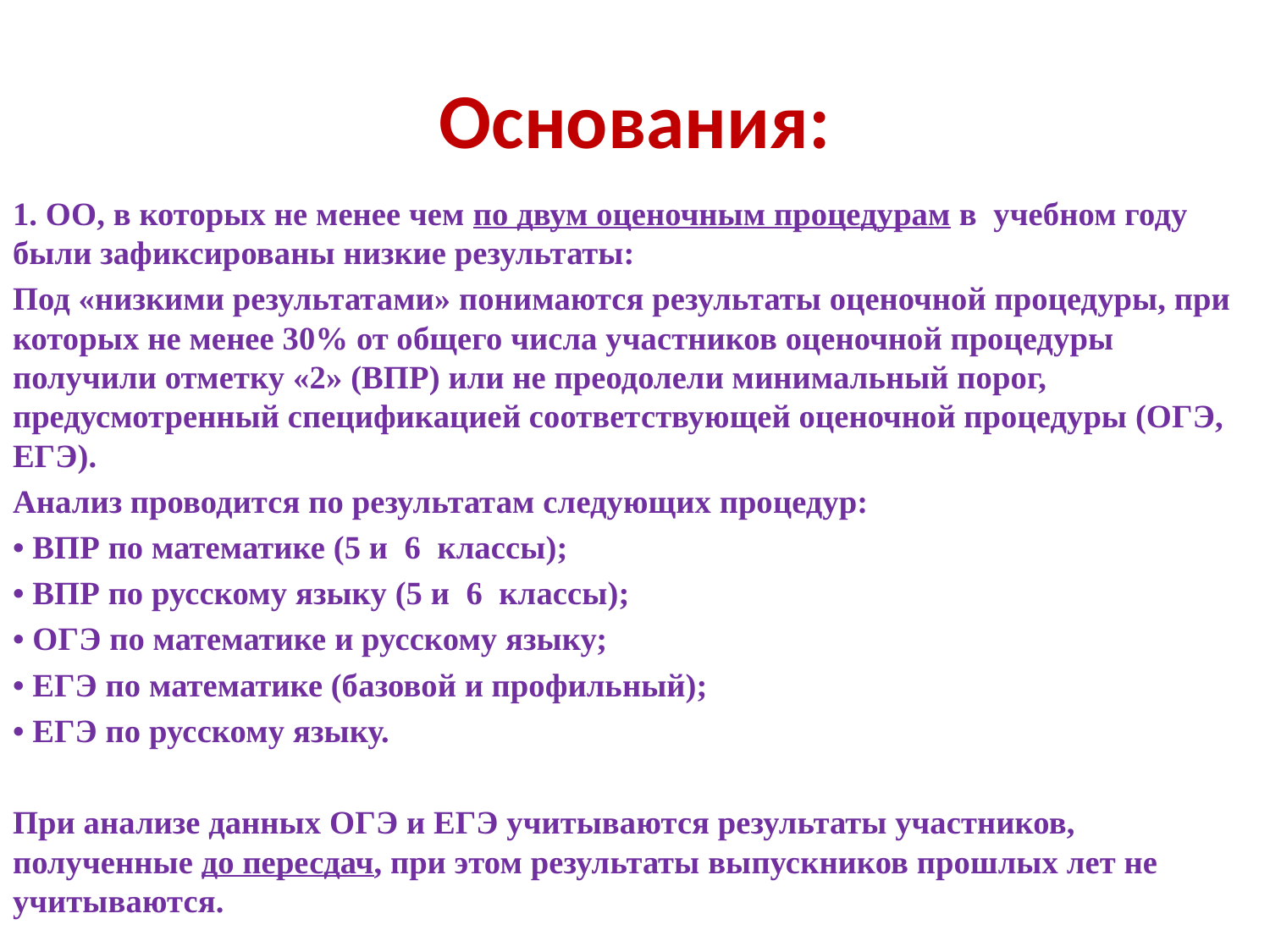

# Основания:
1. ОО, в которых не менее чем по двум оценочным процедурам в  учебном году были зафиксированы низкие результаты:
Под «низкими результатами» понимаются результаты оценочной процедуры, при которых не менее 30% от общего числа участников оценочной процедуры получили отметку «2» (ВПР) или не преодолели минимальный порог, предусмотренный спецификацией соответствующей оценочной процедуры (ОГЭ, ЕГЭ).
Анализ проводится по результатам следующих процедур:
• ВПР по математике (5 и  6  классы);
• ВПР по русскому языку (5 и  6  классы);
• ОГЭ по математике и русскому языку;
• ЕГЭ по математике (базовой и профильный);
• ЕГЭ по русскому языку.

При анализе данных ОГЭ и ЕГЭ учитываются результаты участников, полученные до пересдач, при этом результаты выпускников прошлых лет не учитываются.